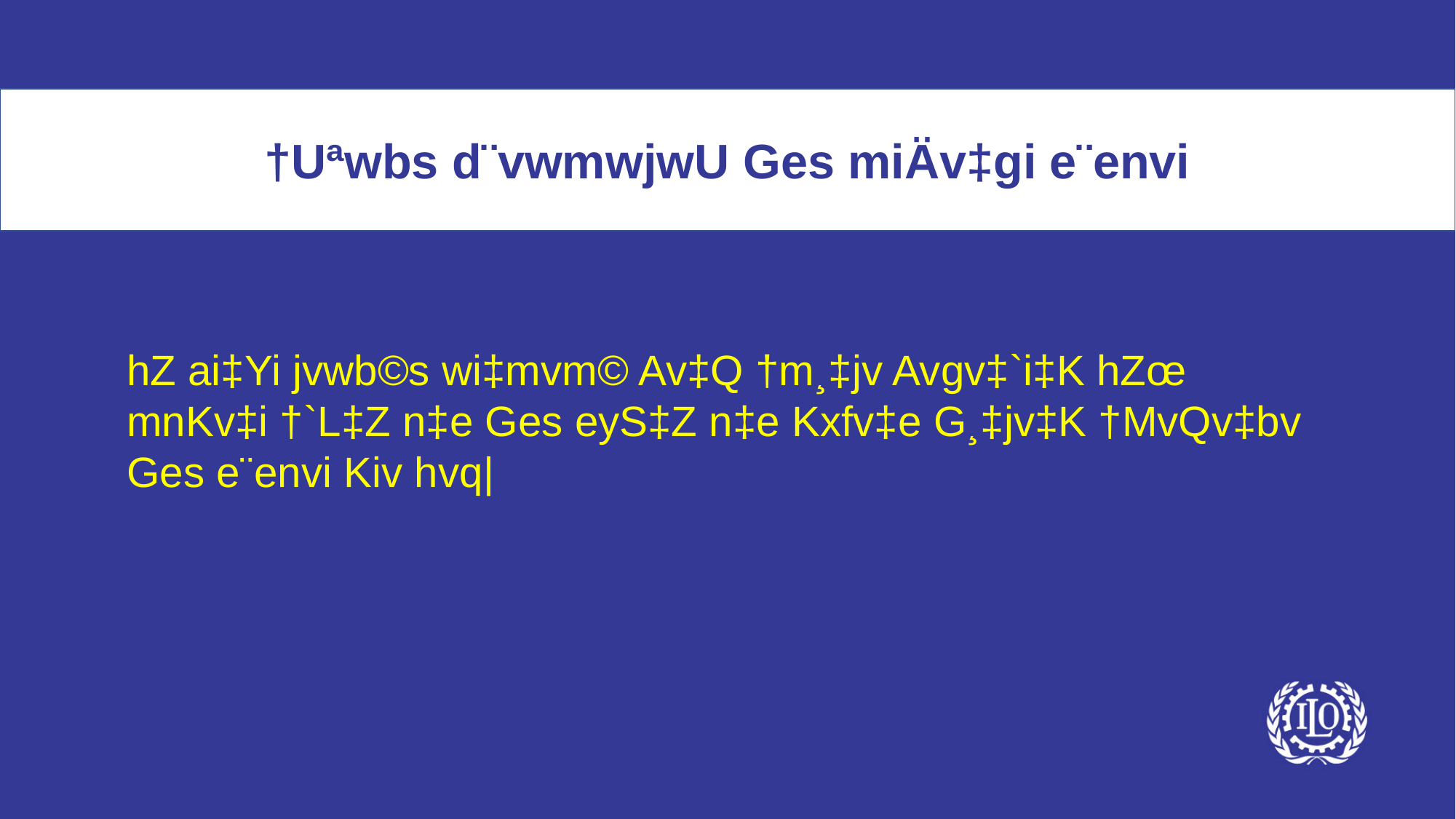

†Uªwbs d¨vwmwjwU Ges miÄv‡gi e¨envi
hZ ai‡Yi jvwb©s wi‡mvm© Av‡Q †m¸‡jv Avgv‡`i‡K hZœ mnKv‡i †`L‡Z n‡e Ges eyS‡Z n‡e Kxfv‡e G¸‡jv‡K †MvQv‡bv Ges e¨envi Kiv hvq|